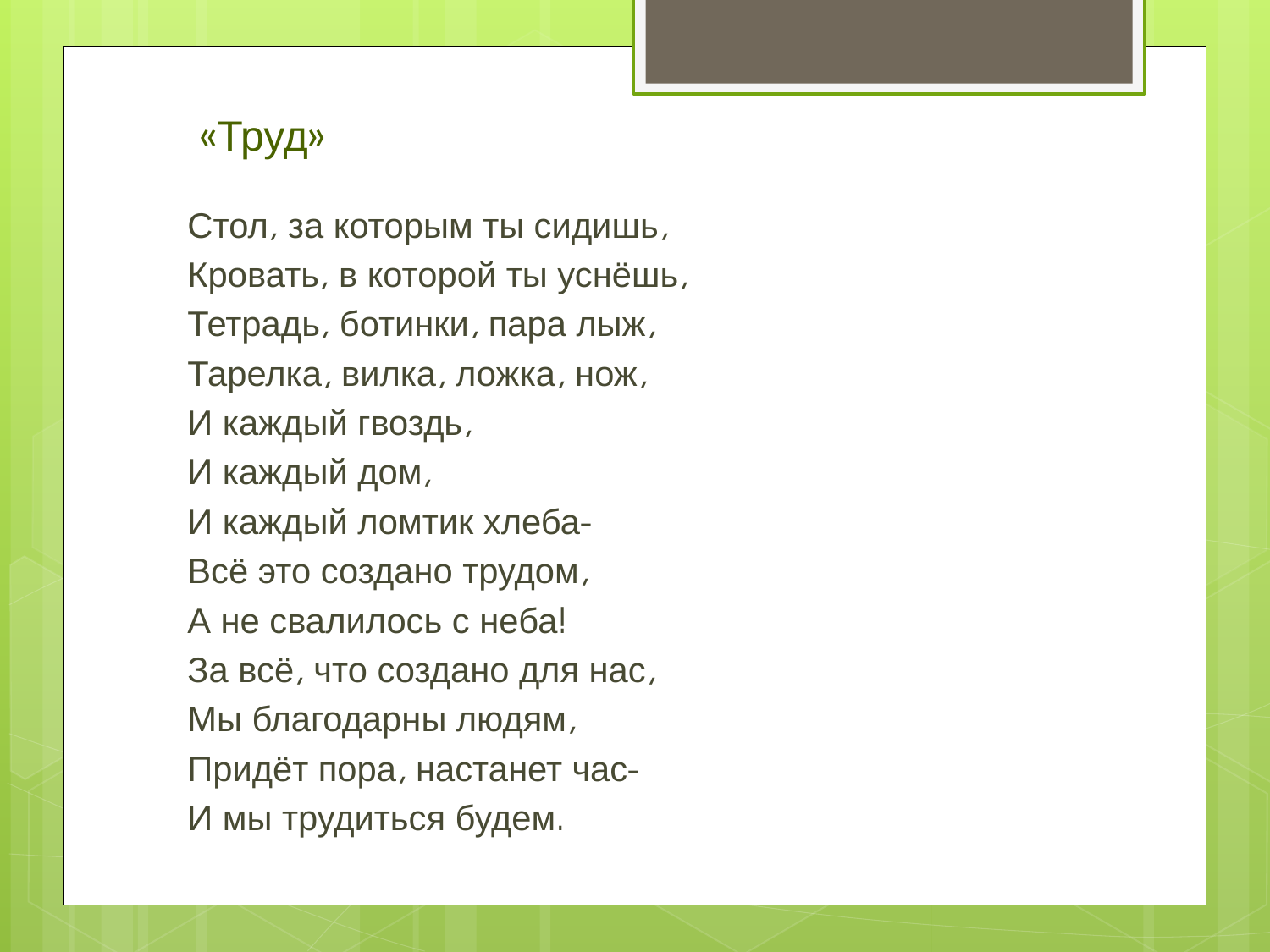

# «Труд»
Стол, за которым ты сидишь,
Кровать, в которой ты уснёшь,
Тетрадь, ботинки, пара лыж,
Тарелка, вилка, ложка, нож,
И каждый гвоздь,
И каждый дом,
И каждый ломтик хлеба-
Всё это создано трудом,
А не свалилось с неба!
За всё, что создано для нас,
Мы благодарны людям,
Придёт пора, настанет час-
И мы трудиться будем.